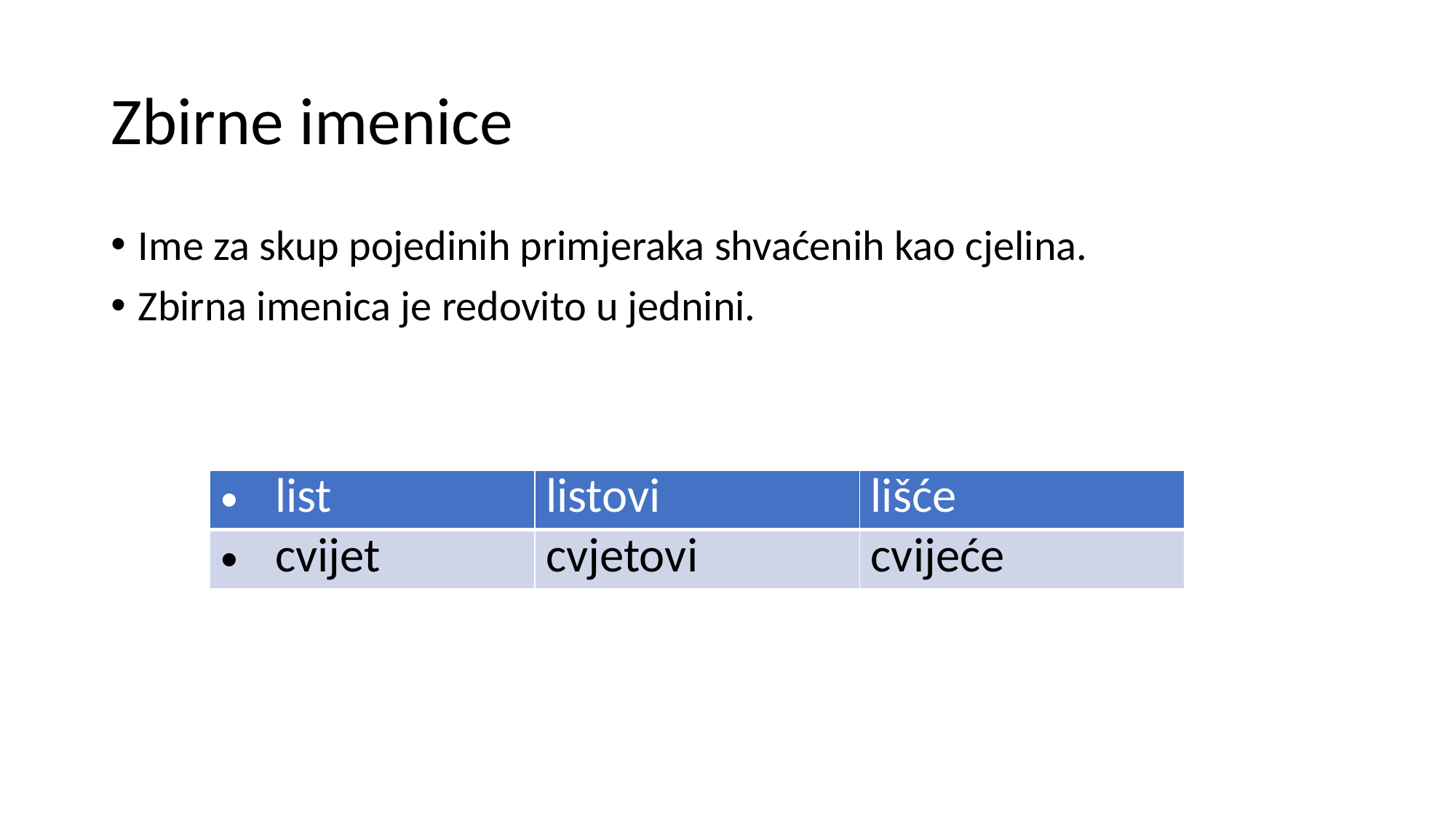

# Zbirne imenice
Ime za skup pojedinih primjeraka shvaćenih kao cjelina.
Zbirna imenica je redovito u jednini.

| list | listovi | lišće |
| --- | --- | --- |
| cvijet | cvjetovi | cvijeće |